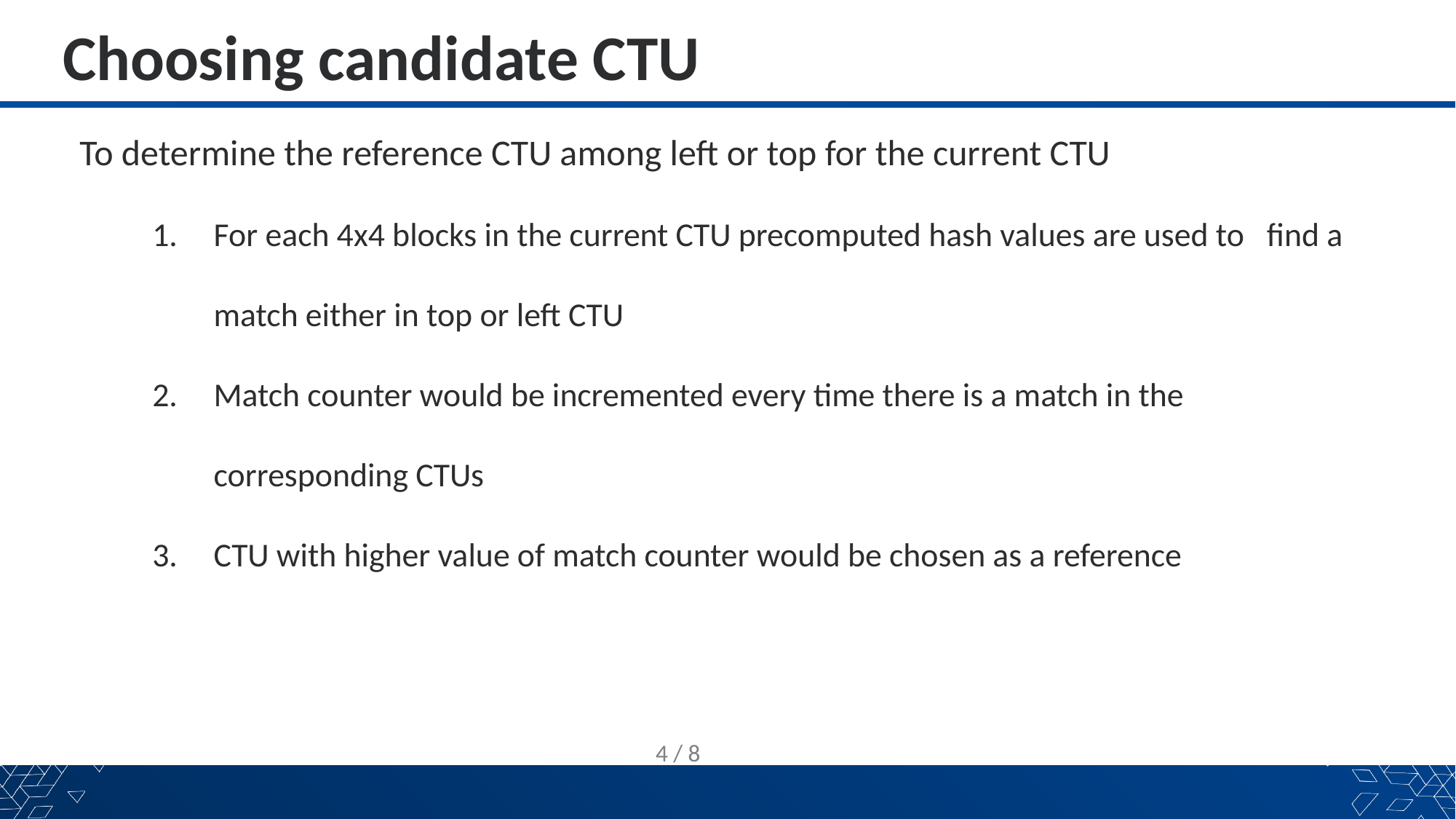

Choosing candidate CTU
To determine the reference CTU among left or top for the current CTU
For each 4x4 blocks in the current CTU precomputed hash values are used to   find a match either in top or left CTU
Match counter would be incremented every time there is a match in the             corresponding CTUs
CTU with higher value of match counter would be chosen as a reference